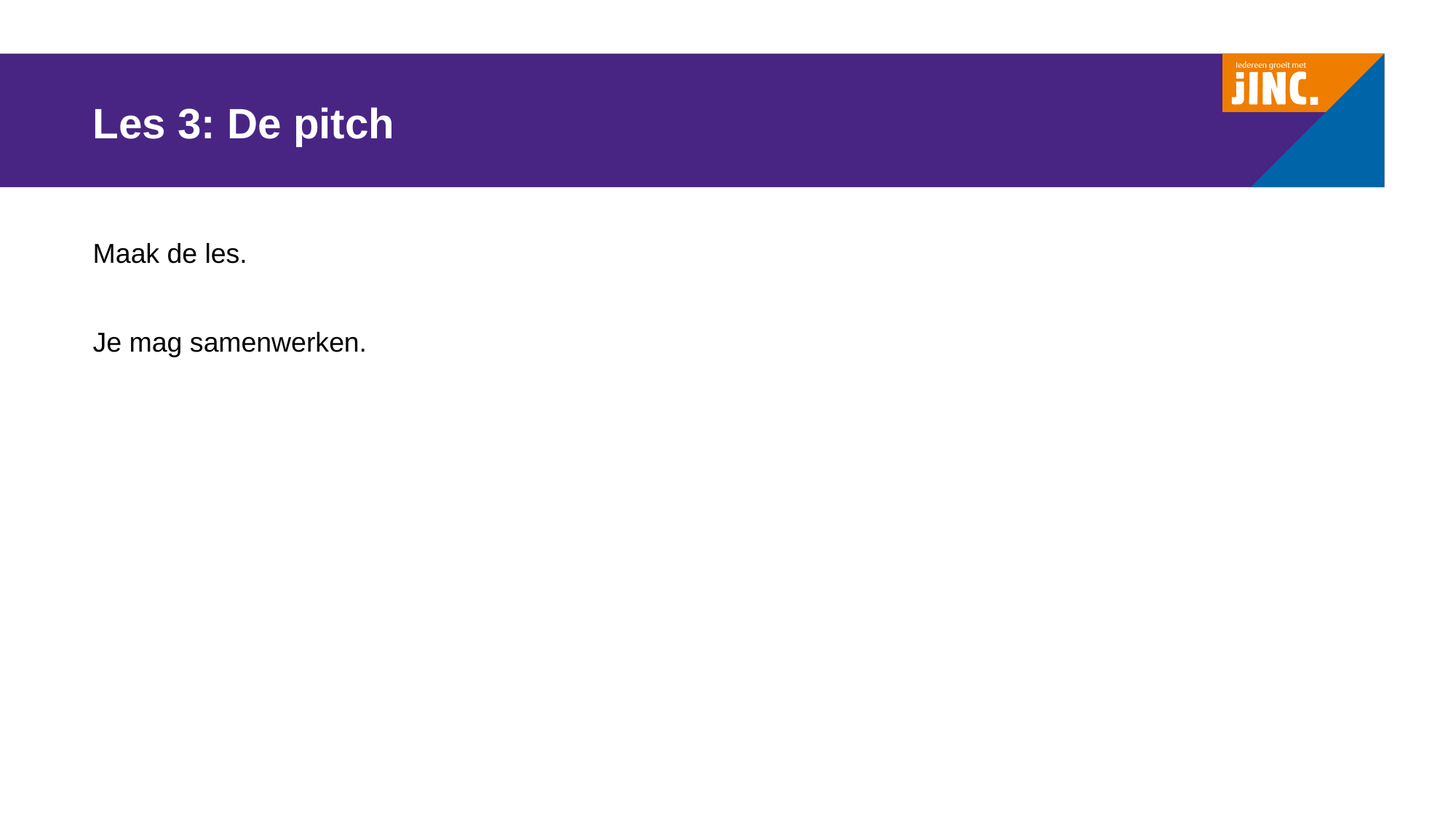

# Les 3: De pitch
Maak de les.

Je mag samenwerken.